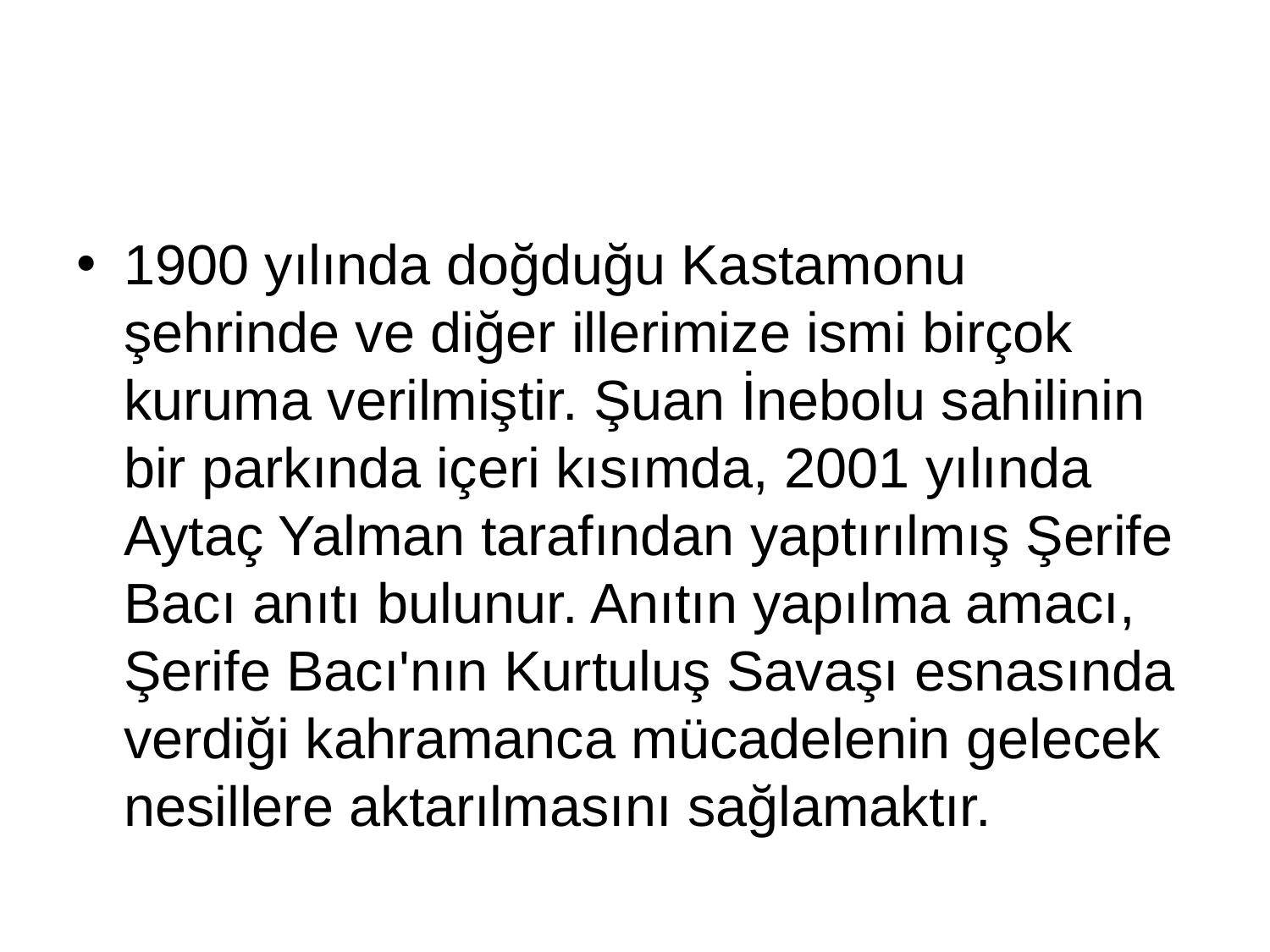

#
1900 yılında doğduğu Kastamonu şehrinde ve diğer illerimize ismi birçok kuruma verilmiştir. Şuan İnebolu sahilinin bir parkında içeri kısımda, 2001 yılında Aytaç Yalman tarafından yaptırılmış Şerife Bacı anıtı bulunur. Anıtın yapılma amacı, Şerife Bacı'nın Kurtuluş Savaşı esnasında verdiği kahramanca mücadelenin gelecek nesillere aktarılmasını sağlamaktır.